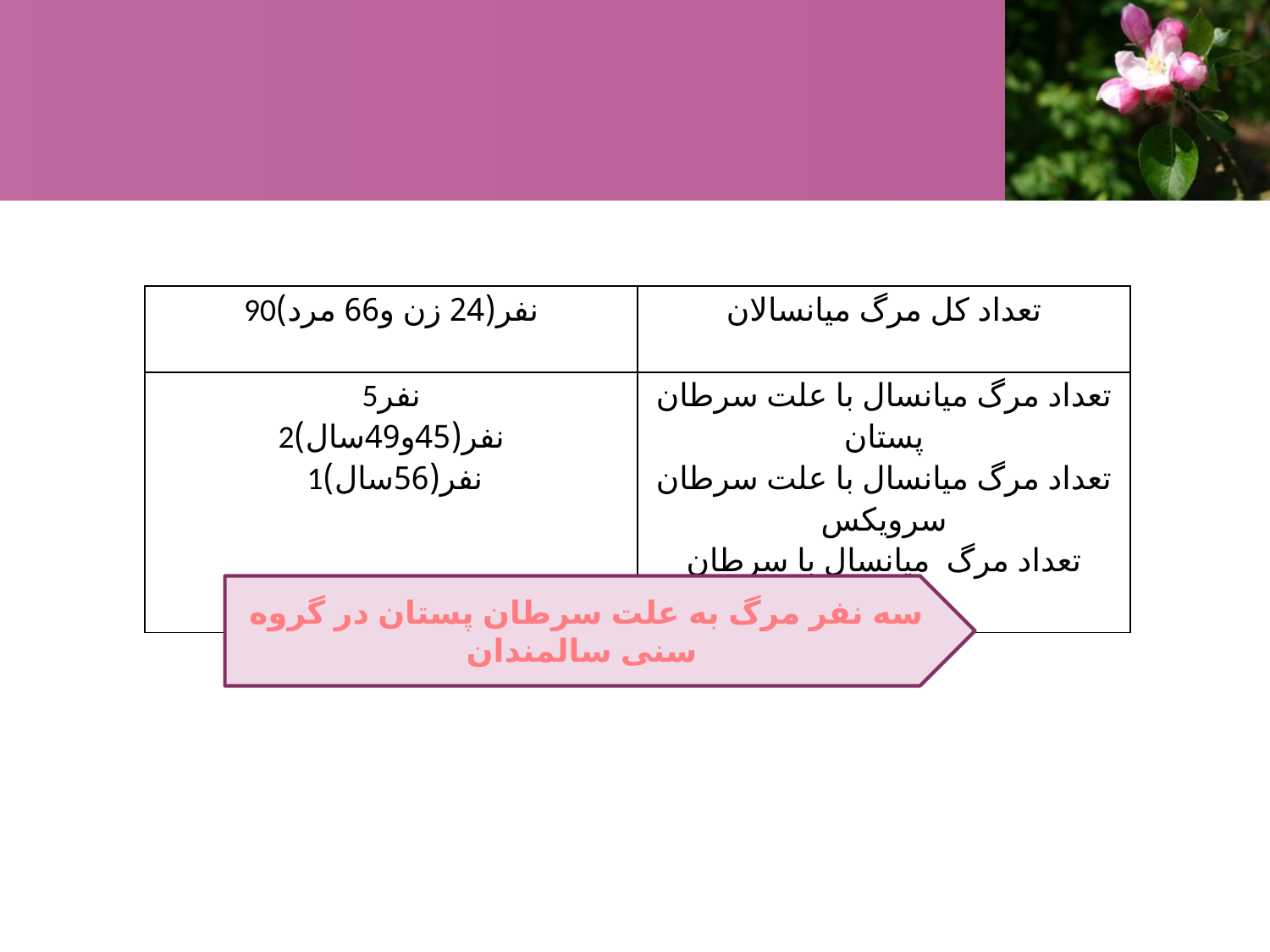

| 90نفر(24 زن و66 مرد) | تعداد کل مرگ میانسالان |
| --- | --- |
| 5نفر 2نفر(45و49سال) 1نفر(56سال) | تعداد مرگ میانسال با علت سرطان پستان تعداد مرگ میانسال با علت سرطان سرویکس تعداد مرگ میانسال با سرطان تخمدان |
سه نفر مرگ به علت سرطان پستان در گروه سنی سالمندان